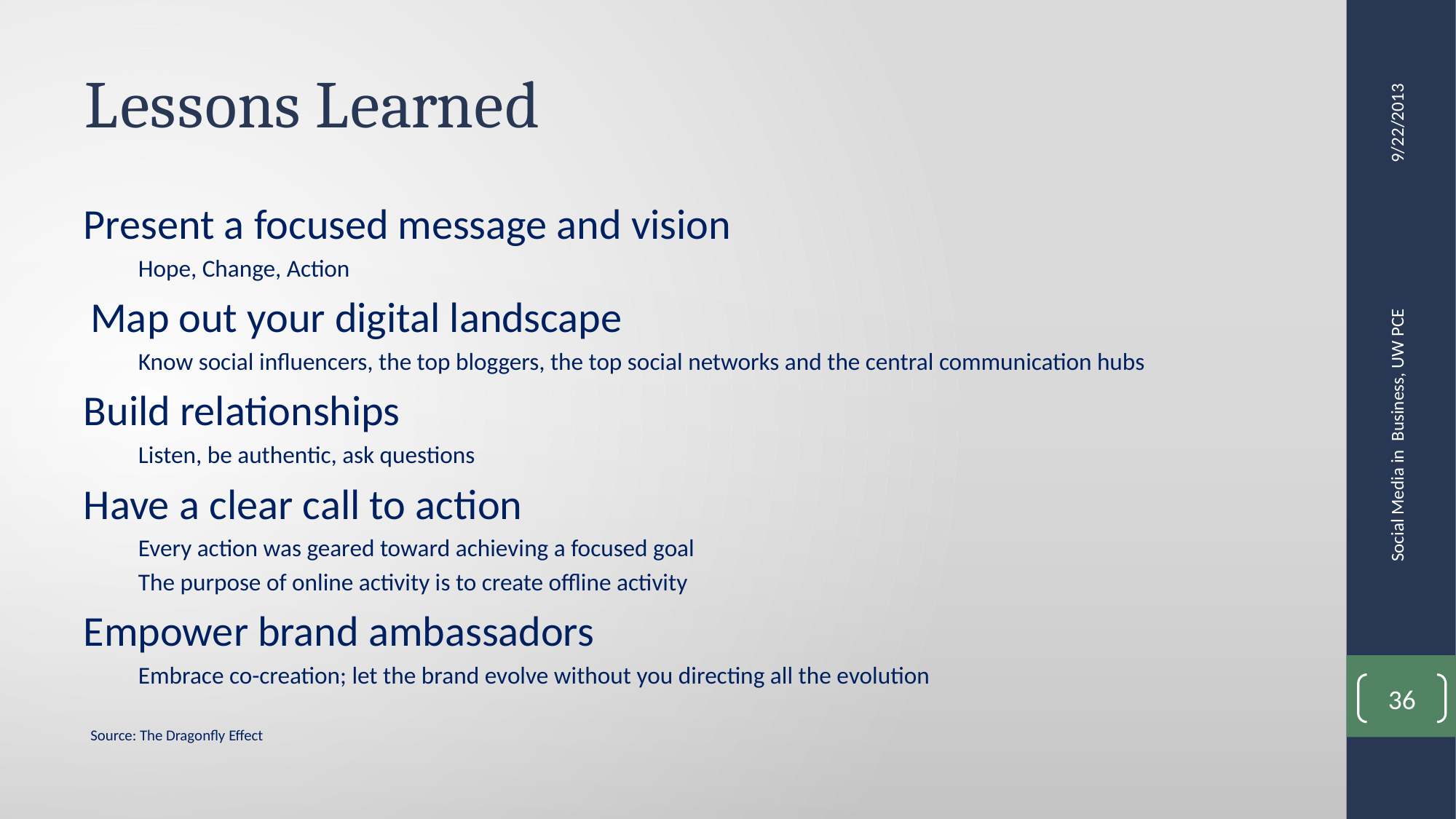

# Lessons Learned
9/22/2013
Present a focused message and vision
Hope, Change, Action
Map out your digital landscape
Know social influencers, the top bloggers, the top social networks and the central communication hubs
Build relationships
Listen, be authentic, ask questions
Have a clear call to action
Every action was geared toward achieving a focused goal
The purpose of online activity is to create offline activity
Empower brand ambassadors
Embrace co-creation; let the brand evolve without you directing all the evolution

Source: The Dragonfly Effect

Social Media in  Business, UW PCE
36